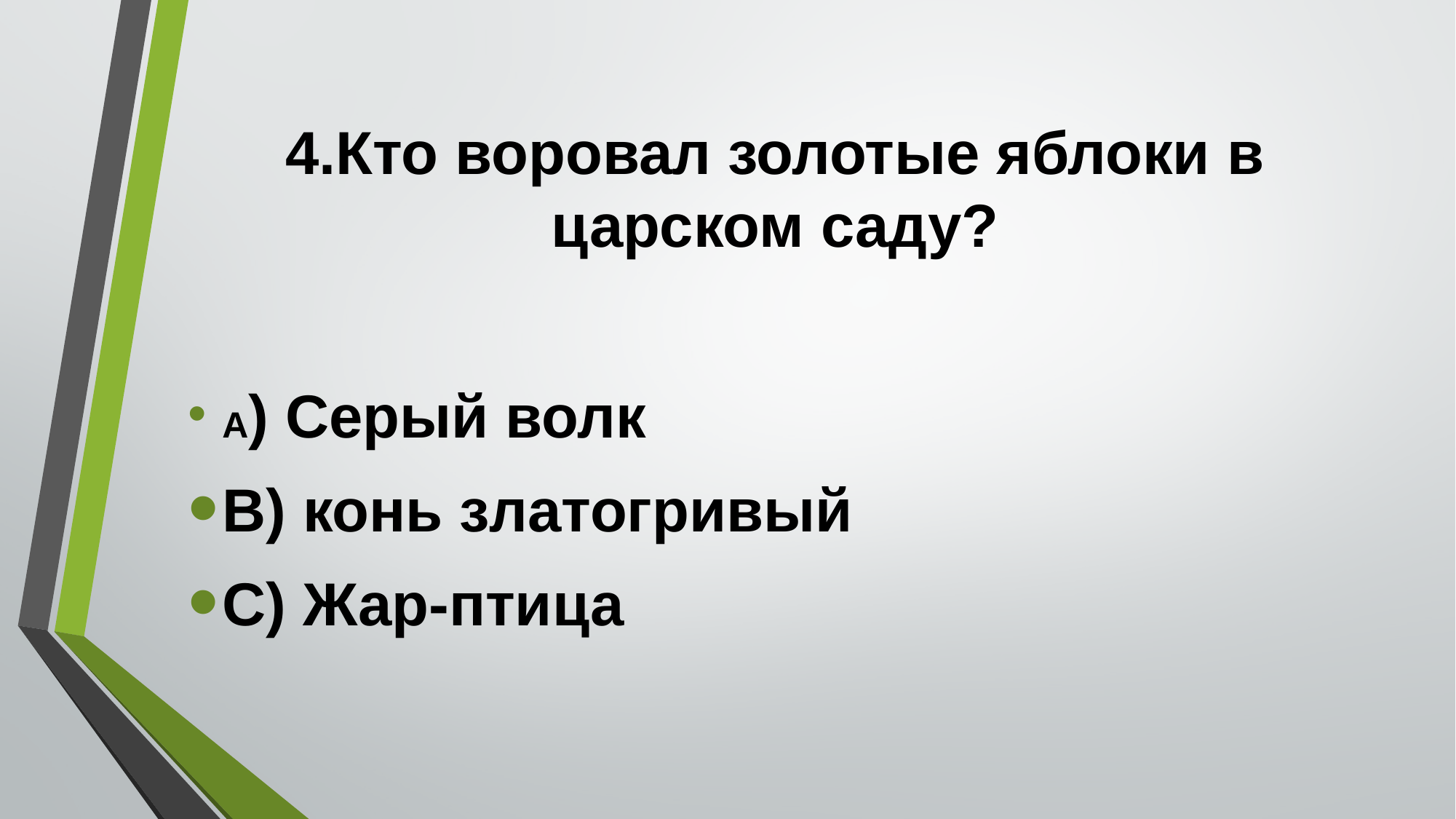

# 4.Кто воровал золотые яблоки в царском саду?

А) Серый волк
В) конь златогривый
С) Жар-птица